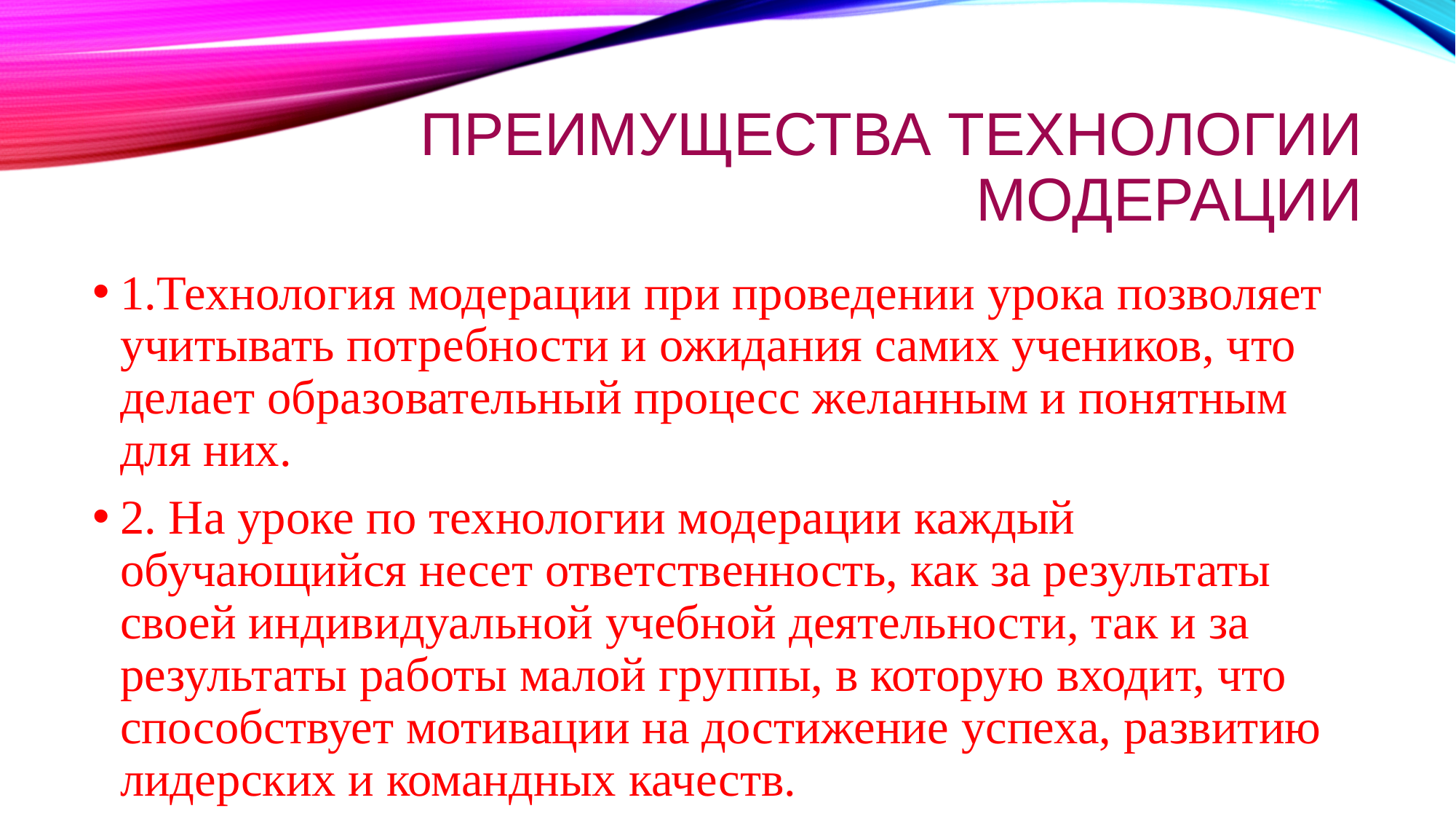

# ПРЕИМУЩЕСТВА ТЕХНОЛОГИИ МОДЕРАЦИИ
1.Технология модерации при проведении урока позволяет учитывать потребности и ожидания самих учеников, что делает образовательный процесс желанным и понятным для них.
2. На уроке по технологии модерации каждый обучающийся несет ответственность, как за результаты своей индивидуальной учебной деятельности, так и за результаты работы малой группы, в которую входит, что способствует мотивации на достижение успеха, развитию лидерских и командных качеств.